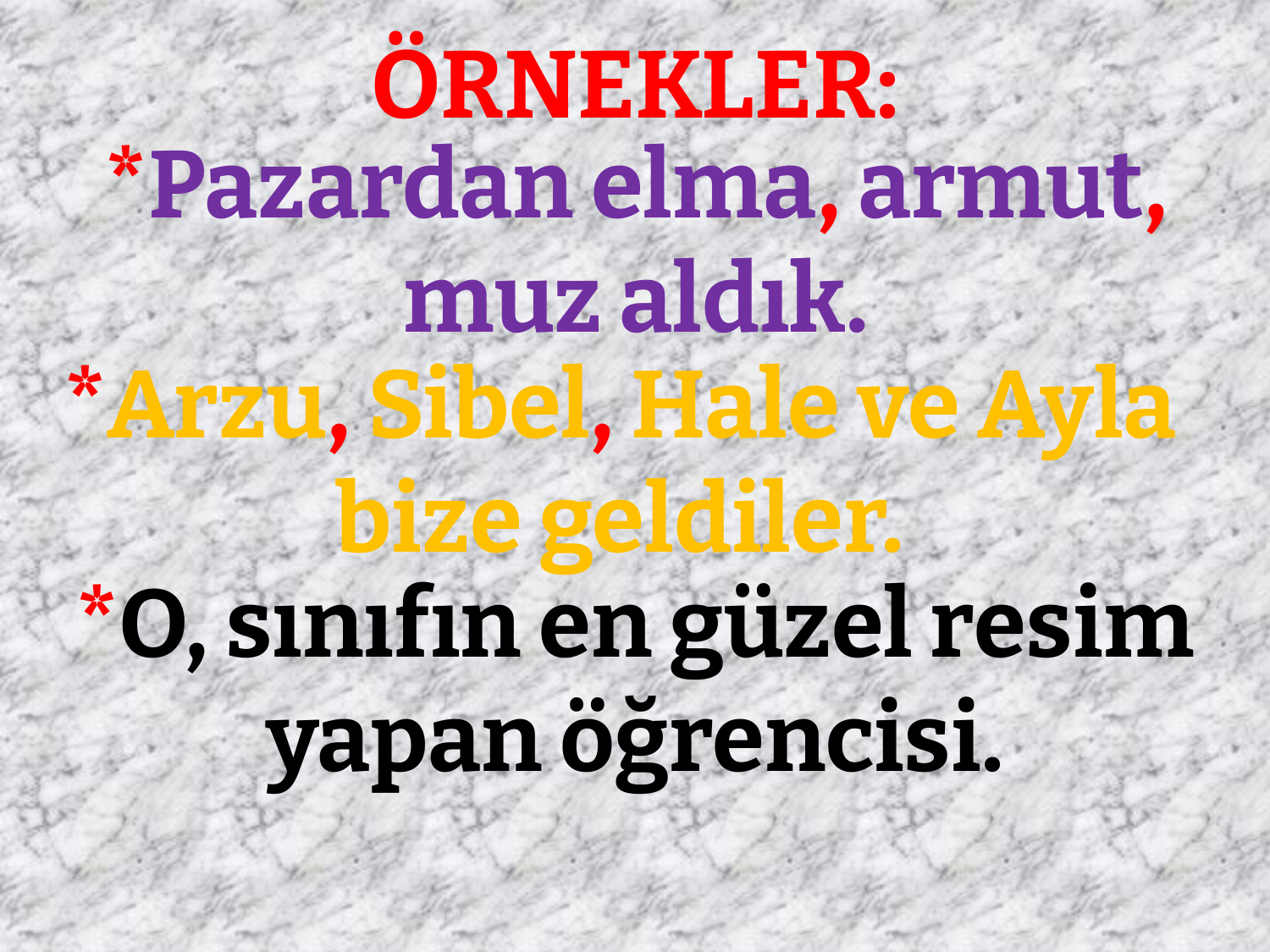

ÖRNEKLER:
*Pazardan elma, armut, muz aldık.
*Arzu, Sibel, Hale ve Ayla bize geldiler.
*O, sınıfın en güzel resim yapan öğrencisi.